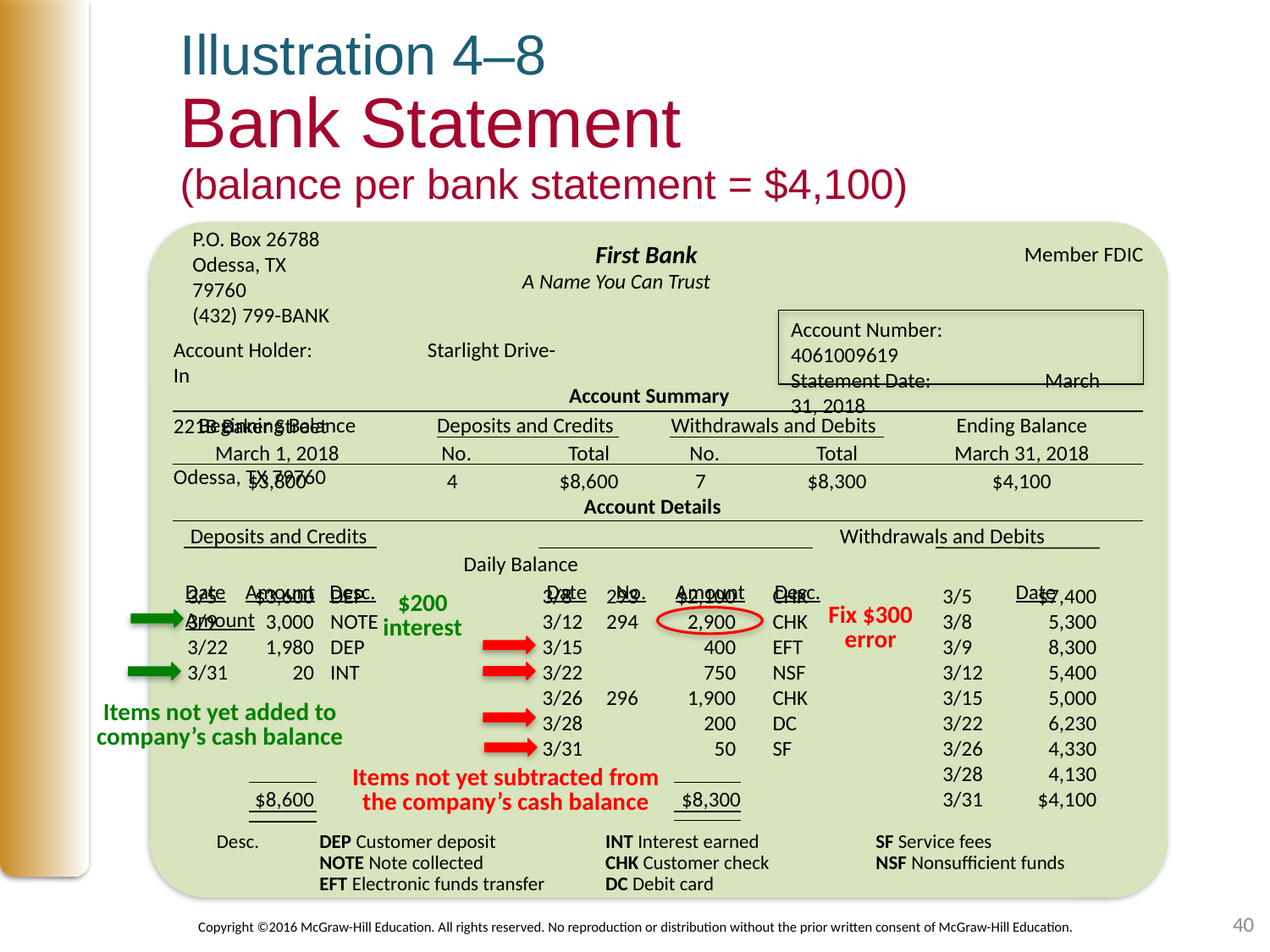

# Illustration 4–8 Bank Statement (balance per bank statement = $4,100)
P.O. Box 26788
Odessa, TX 79760
(432) 799-BANK

First Bank
A Name You Can Trust
Member FDIC
Account Number: 	4061009619
Statement Date: 	March 31, 2018

Account Holder: 	Starlight Drive-In
			221B Baker Street
			Odessa, TX 79760
Account Summary
Beginning Balance
March 1, 2018
$3,800
Deposits and Credits
No.   	Total
   4 	$8,600
Withdrawals and Debits
No. 	Total
   7 	$8,300
Ending Balance
March 31, 2018
$4,100
Account Details
 Deposits and Credits				    Withdrawals and Debits			     Daily Balance
Date    Amount   Desc. 	                      Date      No.      Amount      Desc. 	              Date           Amount
3/5 	$3,600	DEP
3/9 	3,000	NOTE
3/22 	1,980	DEP
3/31 	20	INT

	$8,600
3/5	$7,400
3/8	5,300
3/9	8,300
3/12	5,400
3/15	5,000
3/22	6,230
3/26	4,330
3/28	4,130
3/31	$4,100
3/8 	293 	$2,100 	CHK
3/12 	294 	2,900 	CHK
3/15 		400 	EFT
3/22 		750 	NSF
3/26 	296 	1,900 	CHK
3/28 		200 	DC
3/31		 50 	SF

		$8,300
$200
interest
Fix $300
error

Items not yet added to
company’s cash balance

Items not yet subtracted from
the company’s cash balance
Desc. 	DEP Customer deposit 	INT Interest earned 	SF Service fees
	NOTE Note collected 	CHK Customer check 	NSF Nonsufficient funds
	EFT Electronic funds transfer 	DC Debit card
40
Copyright ©2016 McGraw-Hill Education. All rights reserved. No reproduction or distribution without the prior written consent of McGraw-Hill Education.